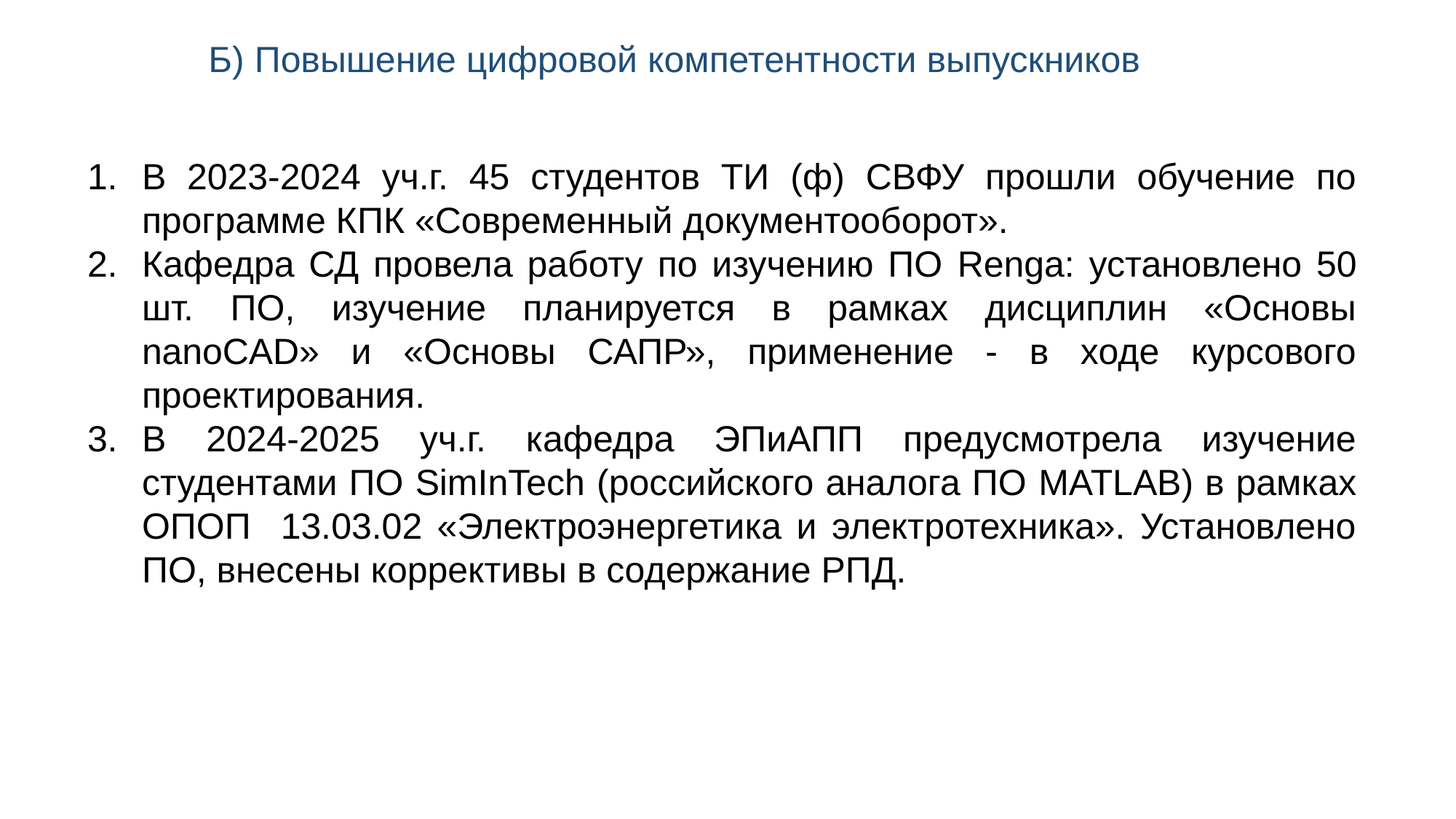

Б) Повышение цифровой компетентности выпускников
В 2023-2024 уч.г. 45 студентов ТИ (ф) СВФУ прошли обучение по программе КПК «Современный документооборот».
Кафедра СД провела работу по изучению ПО Renga: установлено 50 шт. ПО, изучение планируется в рамках дисциплин «Основы nanoCAD» и «Основы САПР», применение - в ходе курсового проектирования.
В 2024-2025 уч.г. кафедра ЭПиАПП предусмотрела изучение студентами ПО SimInTech (российского аналога ПО MATLAB) в рамках ОПОП  13.03.02 «Электроэнергетика и электротехника». Установлено ПО, внесены коррективы в содержание РПД.